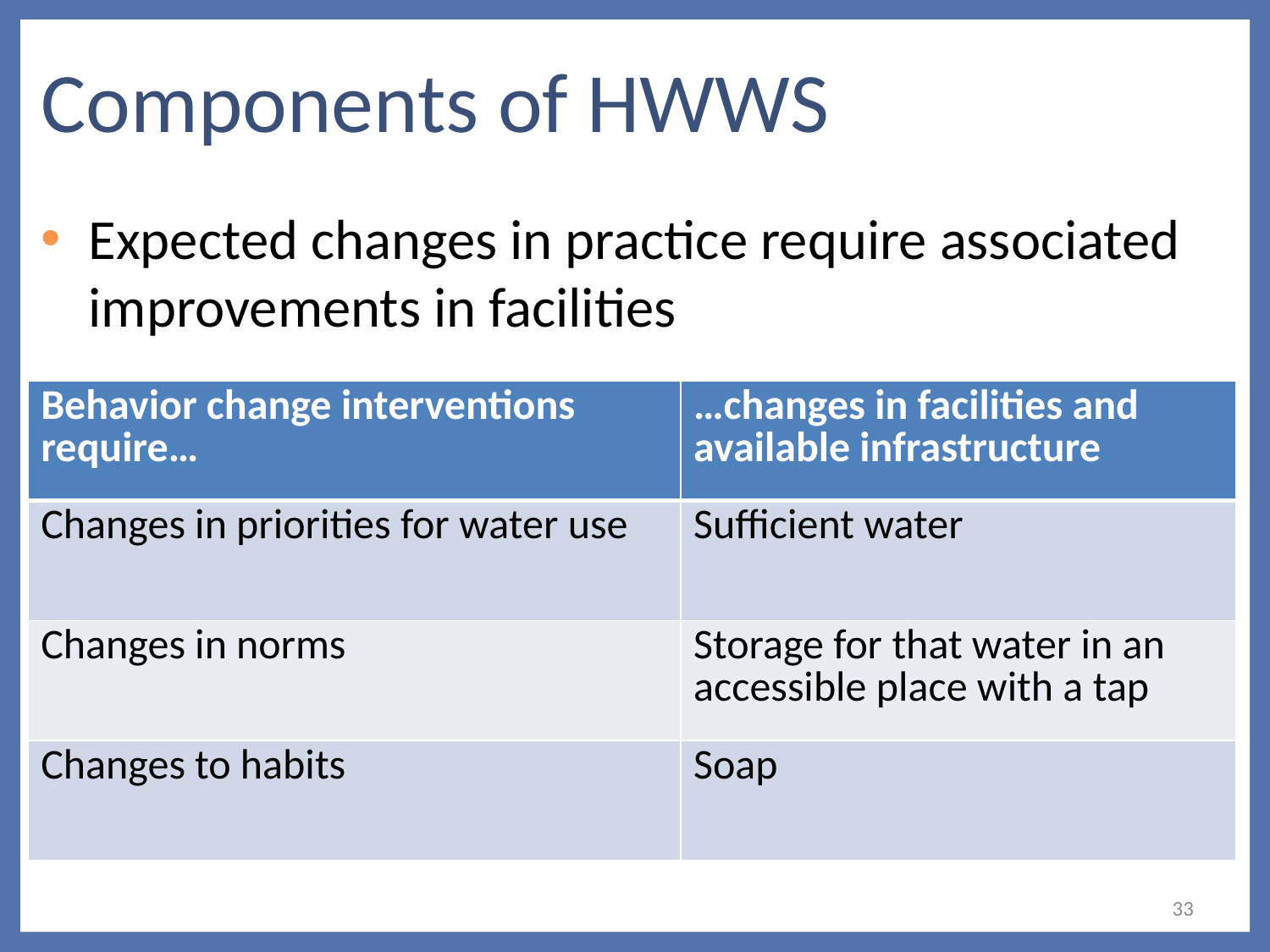

# Components of HWWS
Expected changes in practice require associated improvements in facilities
| Behavior change interventions require… | …changes in facilities and available infrastructure |
| --- | --- |
| Changes in priorities for water use | Sufficient water |
| Changes in norms | Storage for that water in an accessible place with a tap |
| Changes to habits | Soap |
33